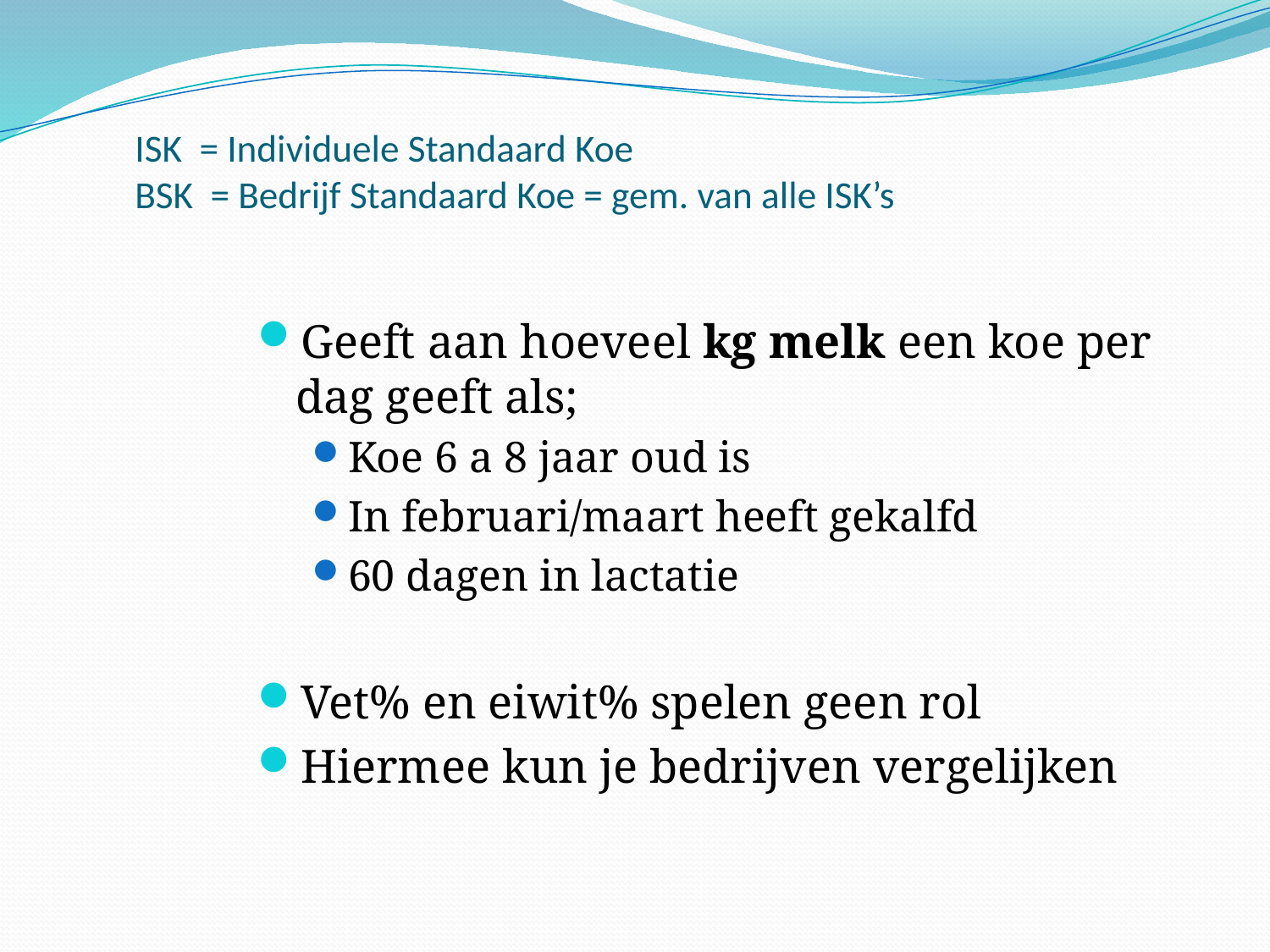

# ISK  = Individuele Standaard Koe BSK  = Bedrijf Standaard Koe = gem. van alle ISK’s
Geeft aan hoeveel kg melk een koe per dag geeft als;
Koe 6 a 8 jaar oud is
In februari/maart heeft gekalfd
60 dagen in lactatie

Vet% en eiwit% spelen geen rol
Hiermee kun je bedrijven vergelijken